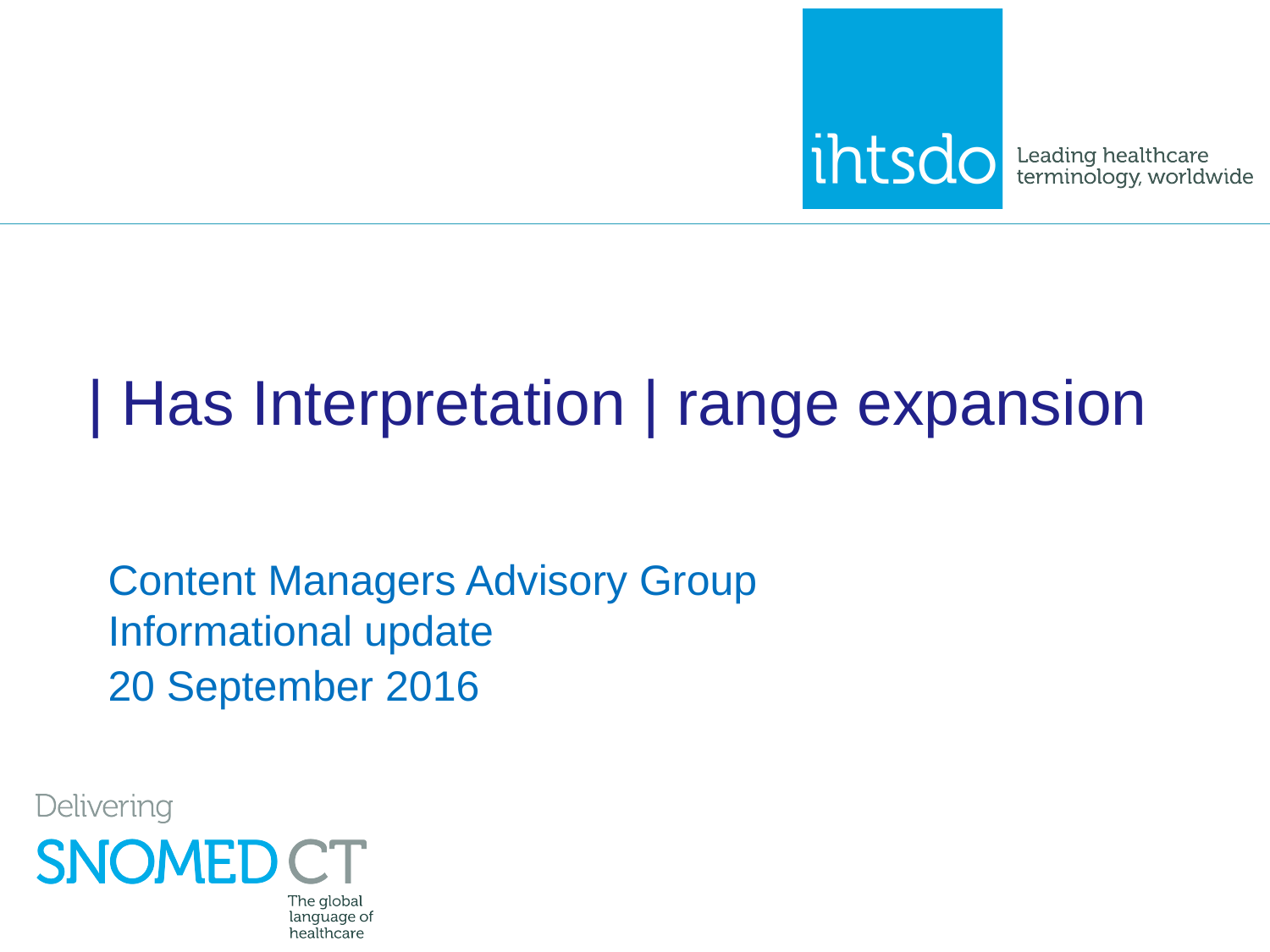

# | Has Interpretation | range expansion
Content Managers Advisory Group  Informational update
20 September 2016